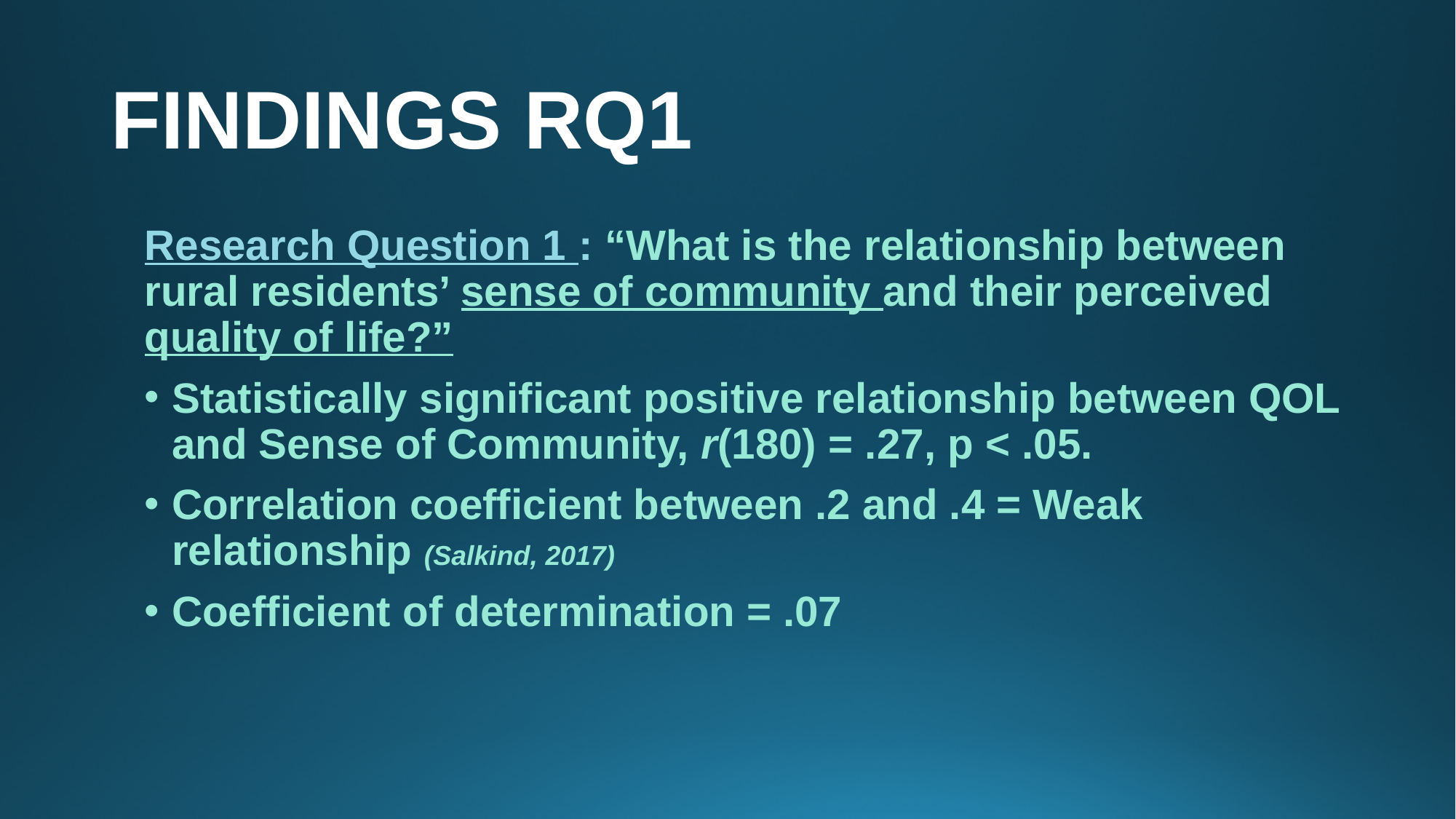

# FINDINGS RQ1
Research Question 1 : “What is the relationship between rural residents’ sense of community and their perceived quality of life?”
Statistically significant positive relationship between QOL and Sense of Community, r(180) = .27, p < .05.
Correlation coefficient between .2 and .4 = Weak relationship (Salkind, 2017)
Coefficient of determination = .07